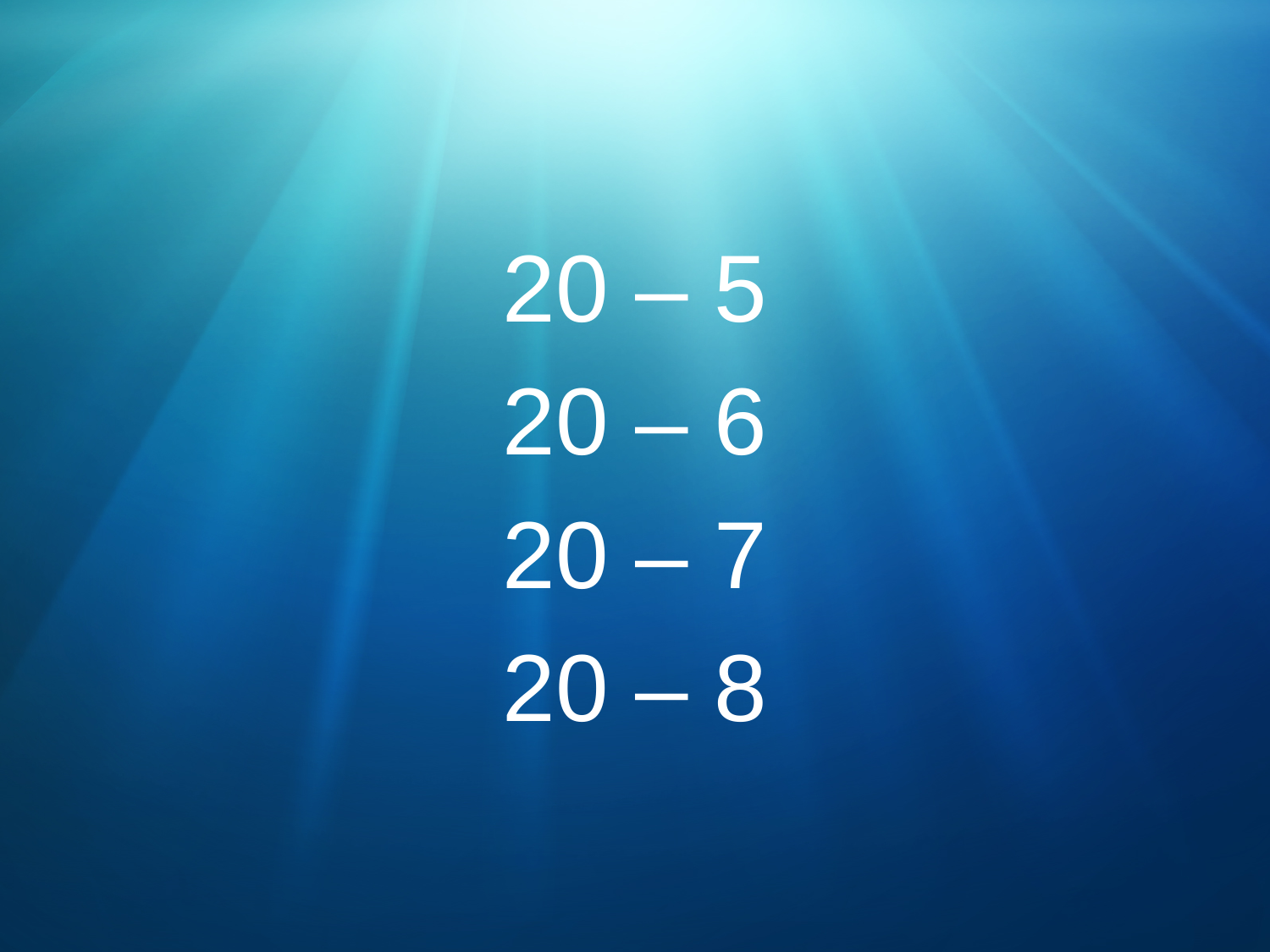

20 – 5
20 – 6
20 – 7
20 – 8